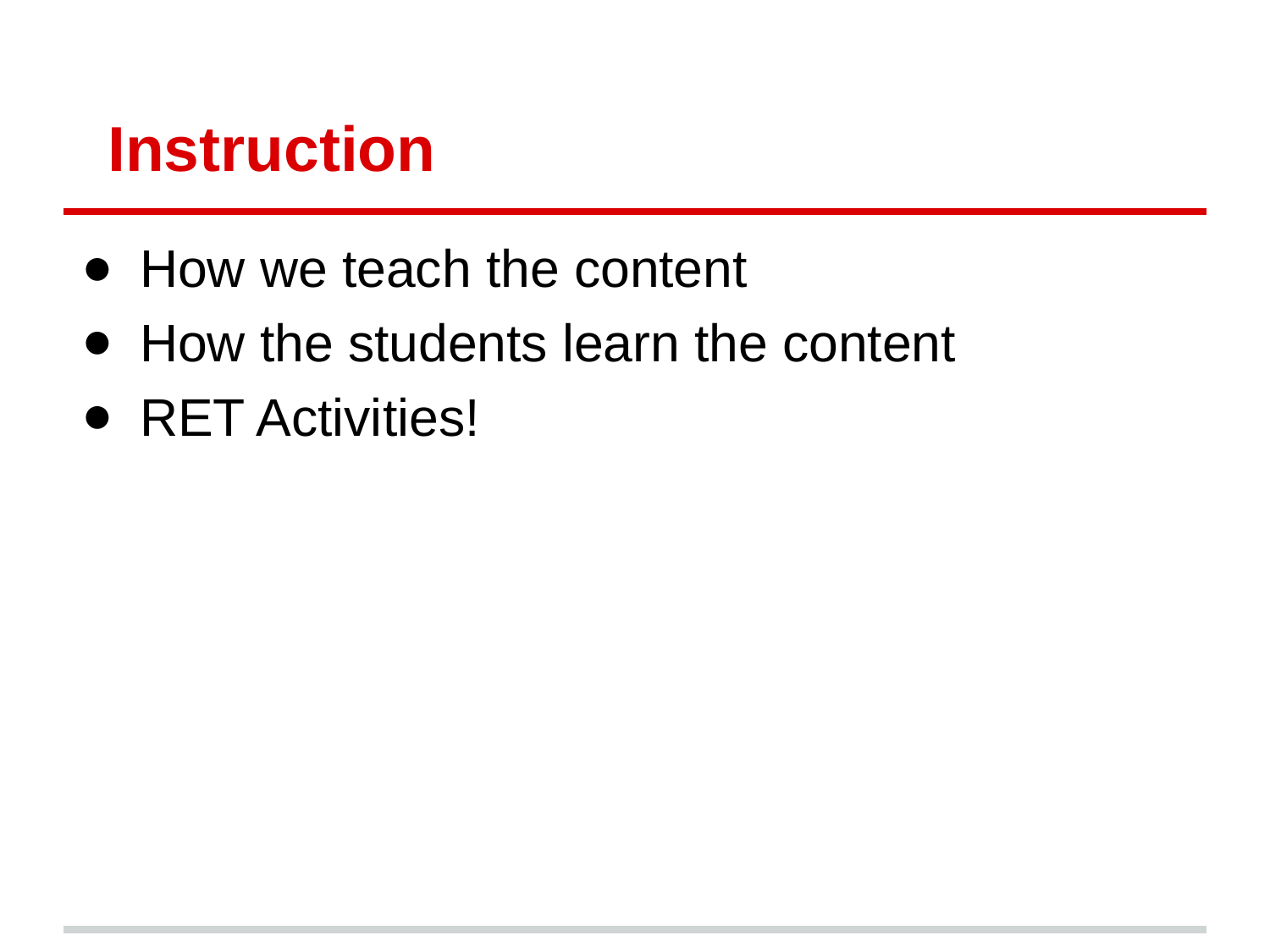

# Instruction
How we teach the content
How the students learn the content
RET Activities!